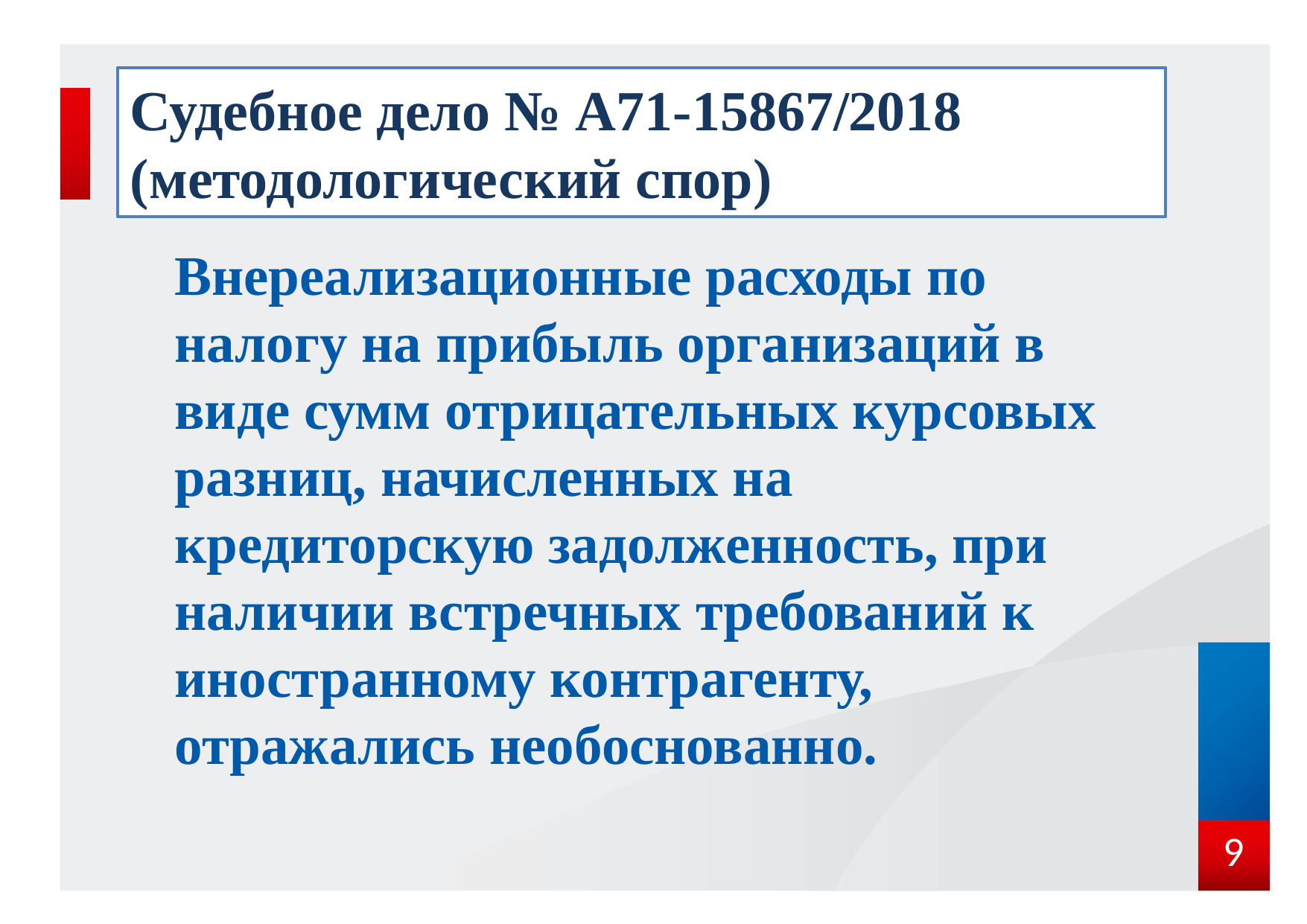

# Судебное дело № А71-15867/2018 (методологический спор)
Внереализационные расходы по налогу на прибыль организаций в виде сумм отрицательных курсовых разниц, начисленных на кредиторскую задолженность, при наличии встречных требований к иностранному контрагенту, отражались необоснованно.
9